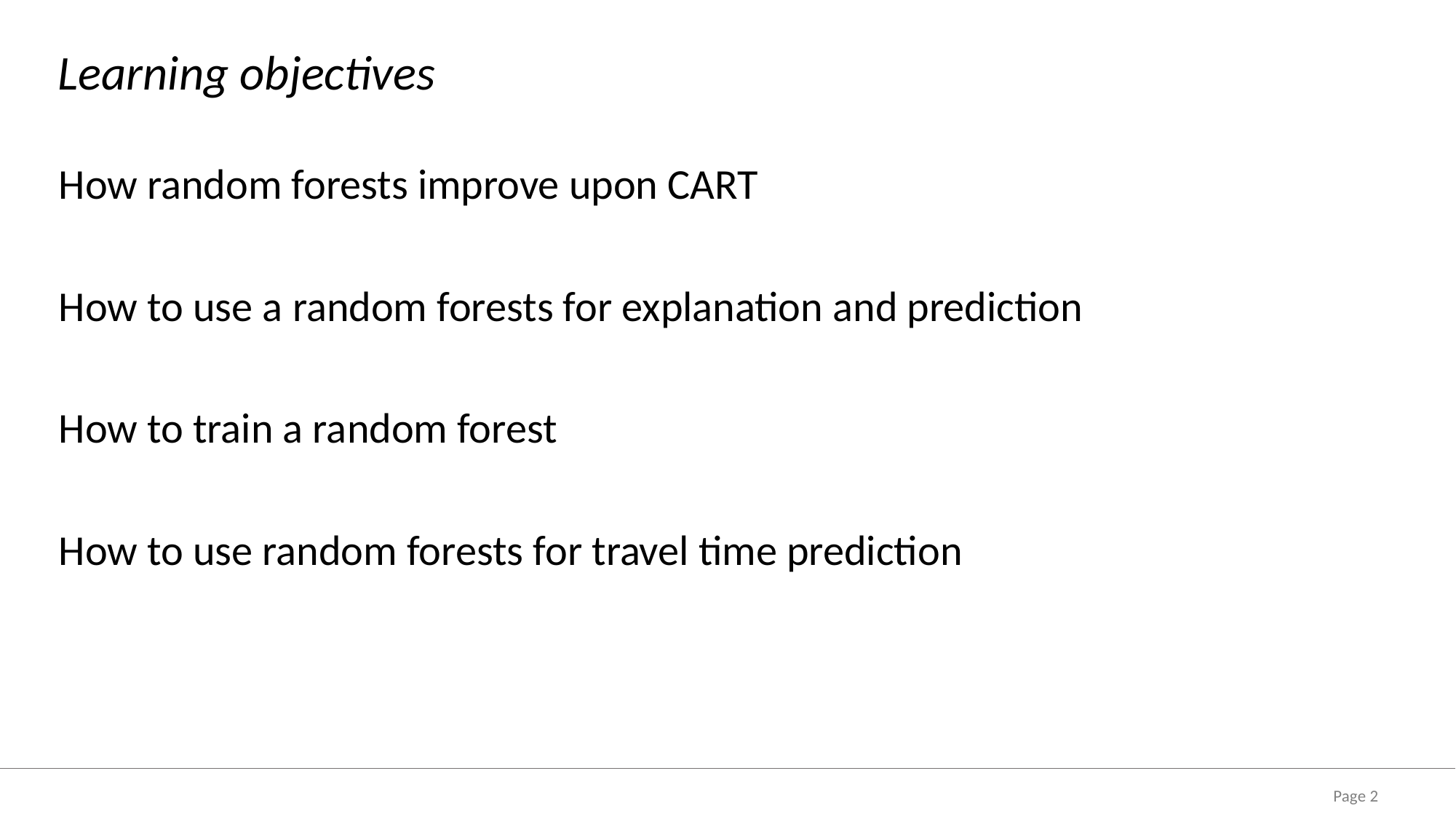

# Learning objectives

How random forests improve upon CART

How to use a random forests for explanation and prediction

How to train a random forest

How to use random forests for travel time prediction